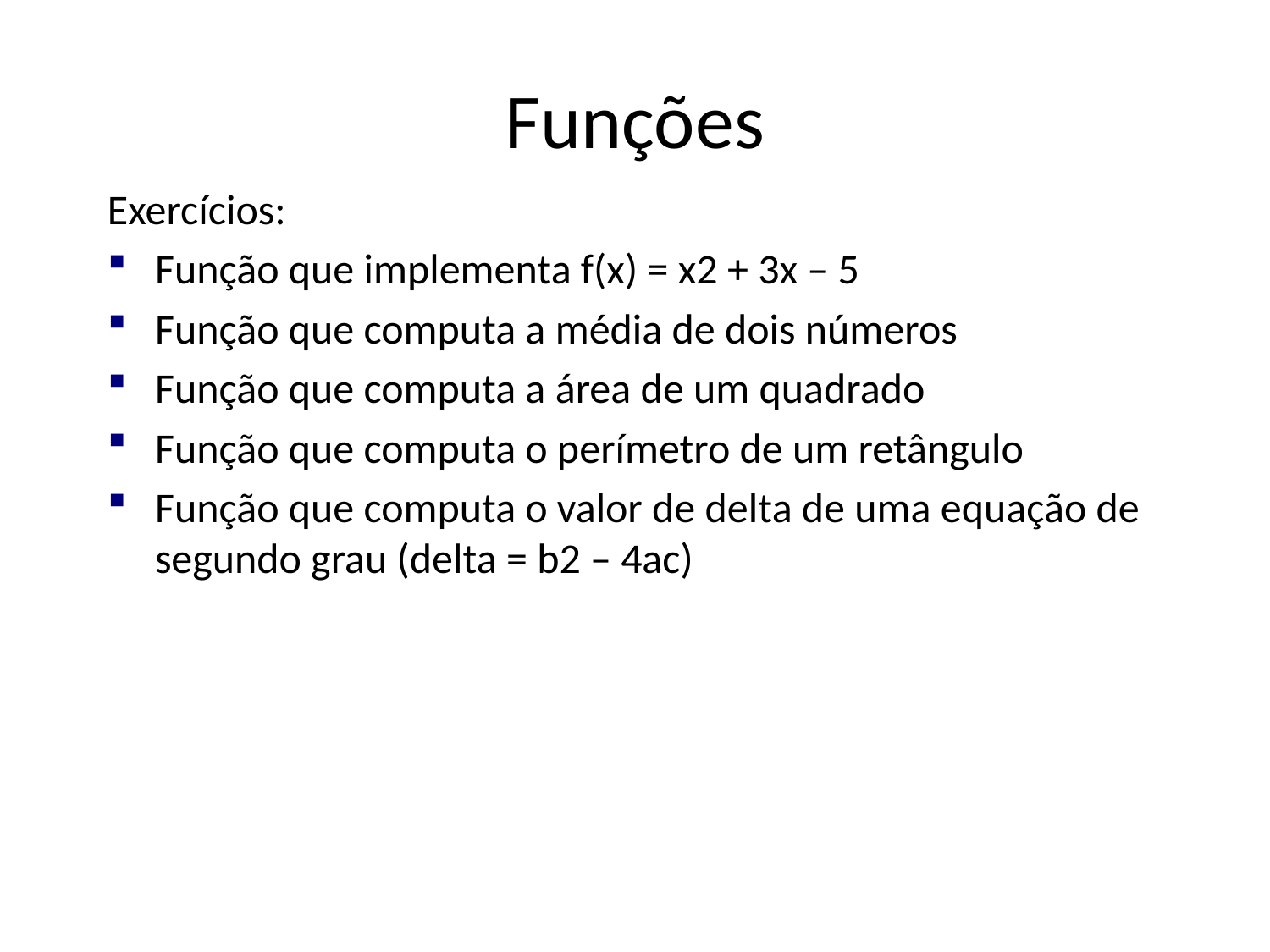

# Funções
Exercícios:
Função que implementa f(x) = x2 + 3x – 5
Função que computa a média de dois números
Função que computa a área de um quadrado
Função que computa o perímetro de um retângulo
Função que computa o valor de delta de uma equação de segundo grau (delta = b2 – 4ac)